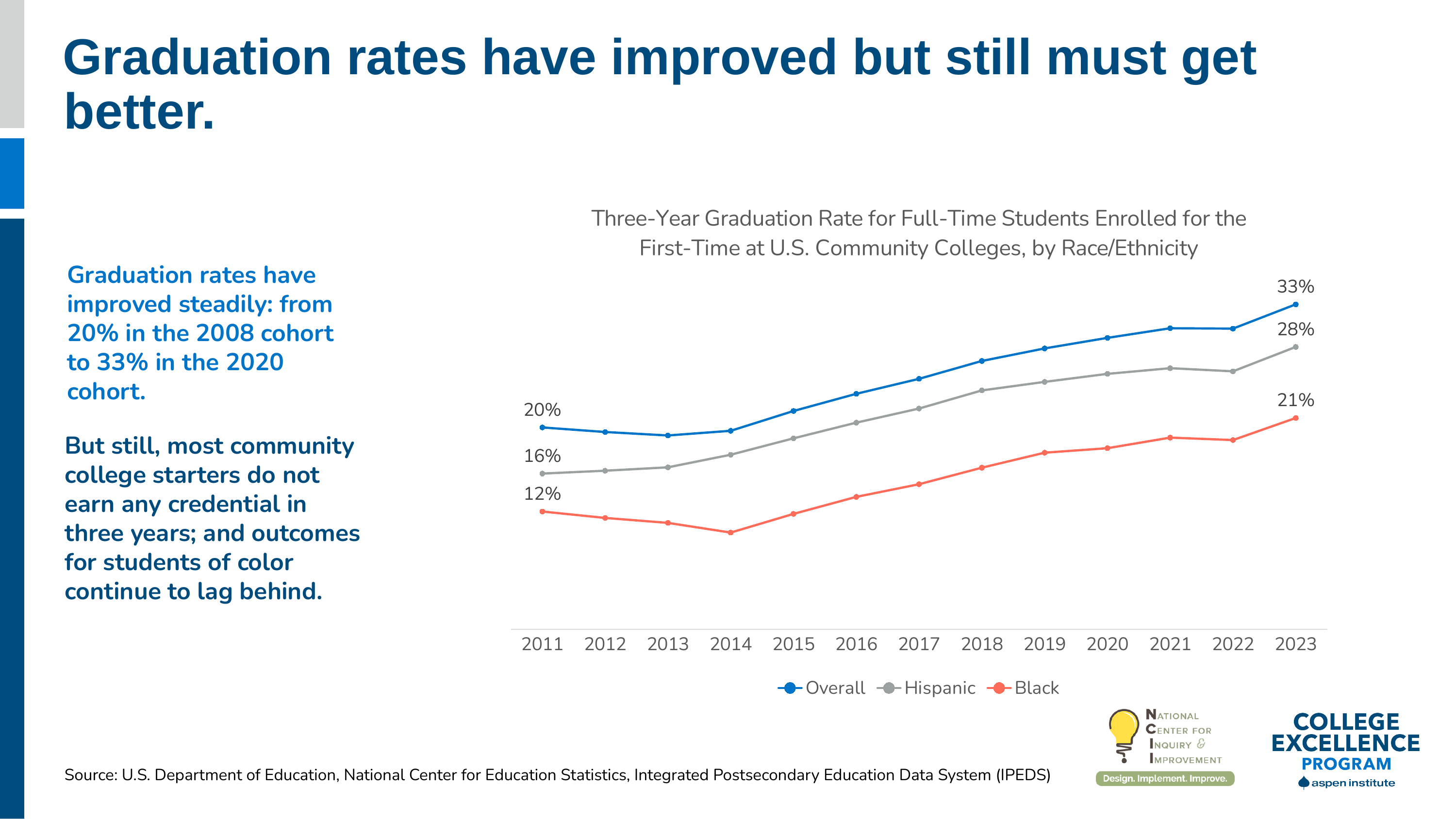

Graduation rates have improved but still must get better.

### Chart: Three-Year Graduation Rate for Full-Time Students Enrolled for the First-Time at U.S. Community Colleges, by Race/Ethnicity

| Category | Overall | Hispanic | Black |
|---|---|---|---|
| 2011 | 0.2022278995659579 | 0.156013057580593 | 0.11802215847897717 |
| 2012 | 0.19765197942655977 | 0.15886487452836404 | 0.1116010699971698 |
| 2013 | 0.19419181508545436 | 0.16226948621499201 | 0.10664297019372751 |
| 2014 | 0.19885891058757832 | 0.1748823890366128 | 0.09692868952627418 |
| 2015 | 0.21870980387352845 | 0.19133187201465682 | 0.11564319616382052 |
| 2016 | 0.2359082114350639 | 0.20703112580675928 | 0.13267375915883595 |
| 2017 | 0.25092124675394034 | 0.22116516742806008 | 0.1453733933015228 |
| 2018 | 0.2687994536184905 | 0.2393104679411057 | 0.16189819319399457 |
| 2019 | 0.28135839826246484 | 0.24783548962325 | 0.17692015690244212 |
| 2020 | 0.29192066734579847 | 0.2558745563193602 | 0.1814122854422399 |
| 2021 | 0.30154913462760835 | 0.261559696342305 | 0.19203511741061985 |
| 2022 | 0.3011701215880533 | 0.25842388133464206 | 0.1896155199004302 |
| 2023 | 0.32548075616626965 | 0.282863041982106 | 0.2116944250146511 |
Graduation rates have improved steadily: from 20% in the 2008 cohort to 33% in the 2020 cohort.
But still, most community college starters do not earn any credential in three years; and outcomes for students of color continue to lag behind.
Source: U.S. Department of Education, National Center for Education Statistics, Integrated Postsecondary Education Data System (IPEDS)